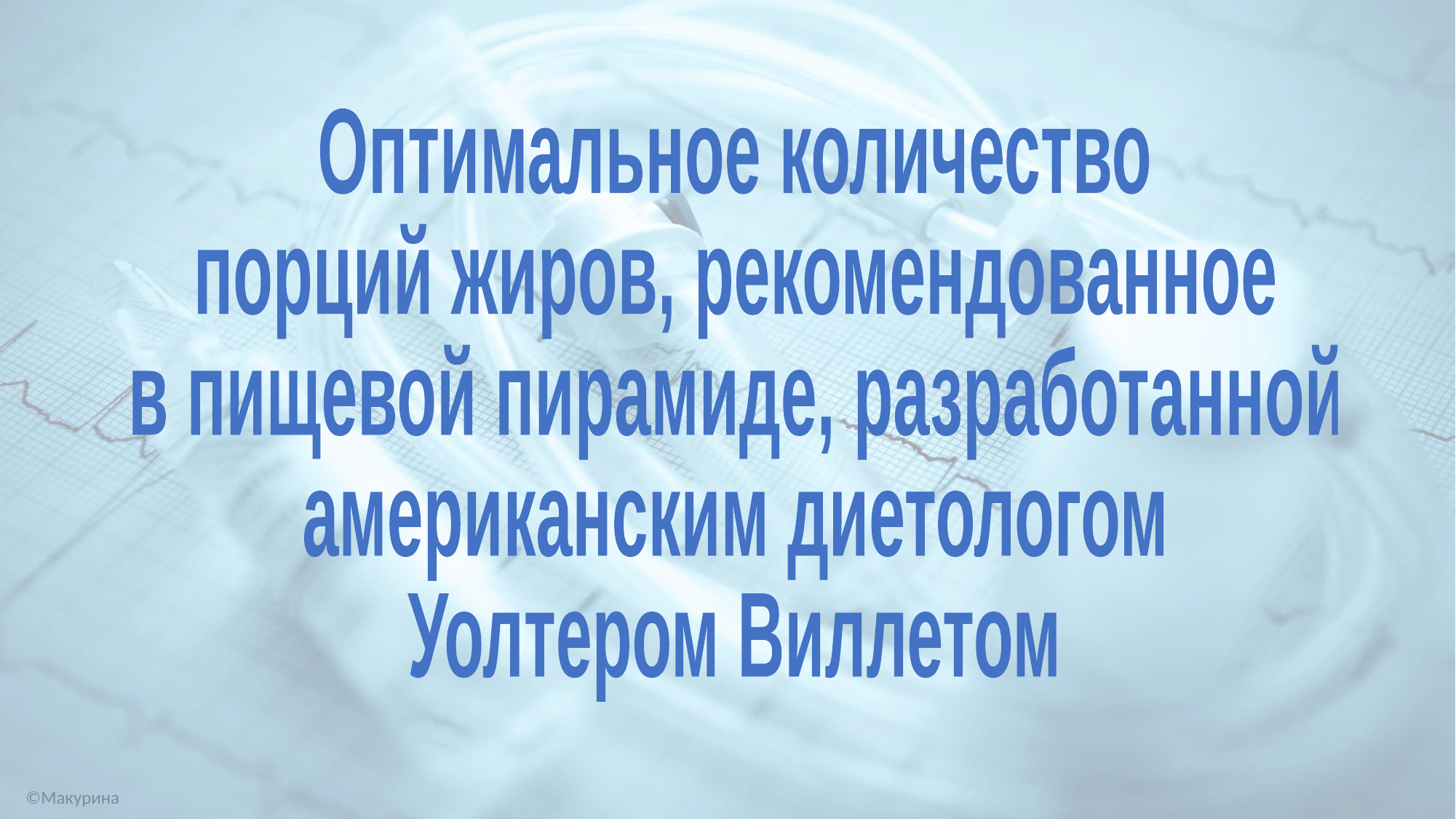

Оптимальное количество
порций жиров, рекомендованное
в пищевой пирамиде, разработанной
американским диетологом
Уолтером Виллетом